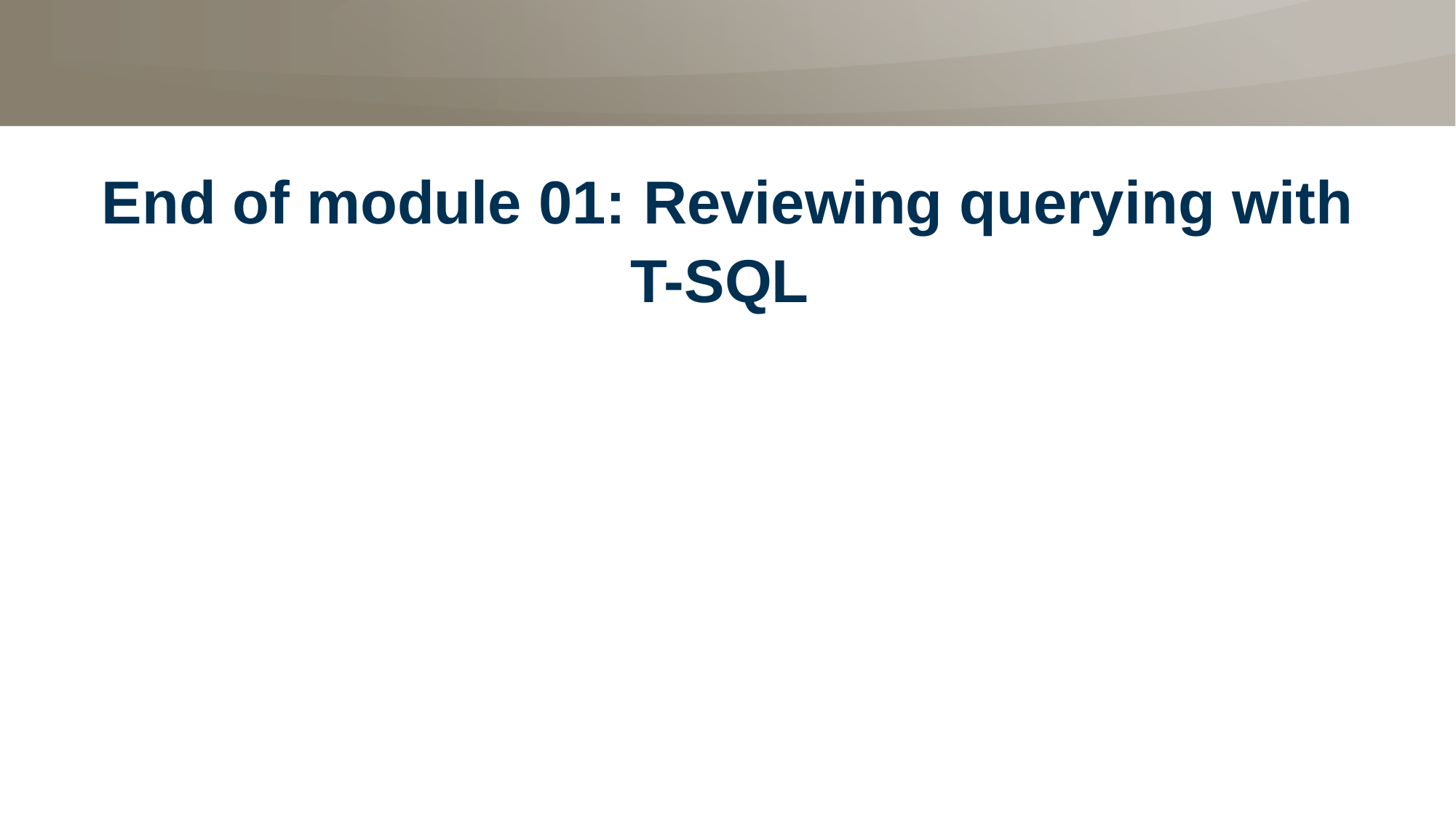

End of module 01: Reviewing querying with T-SQL